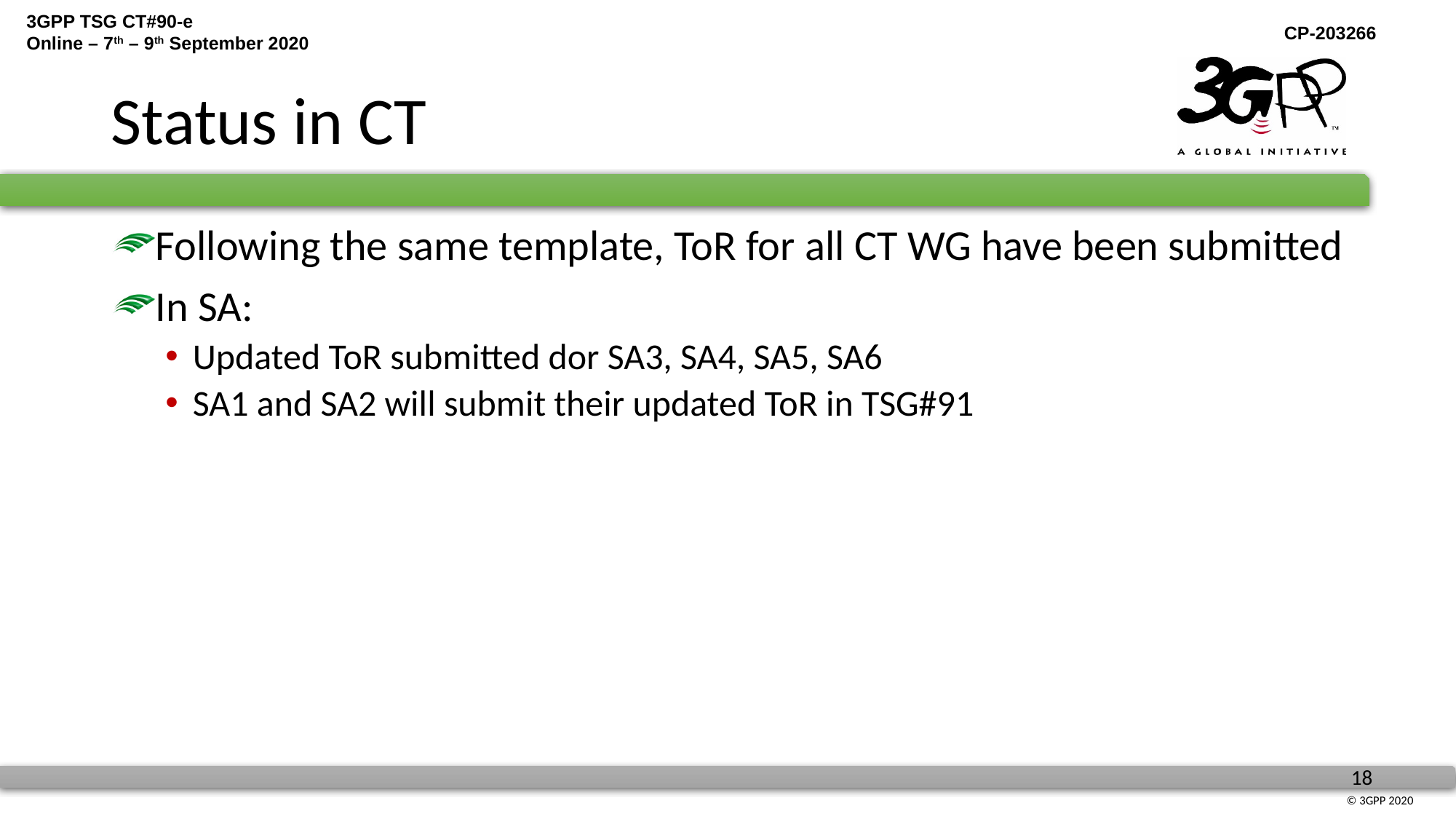

# Status in CT
Following the same template, ToR for all CT WG have been submitted
In SA:
Updated ToR submitted dor SA3, SA4, SA5, SA6
SA1 and SA2 will submit their updated ToR in TSG#91